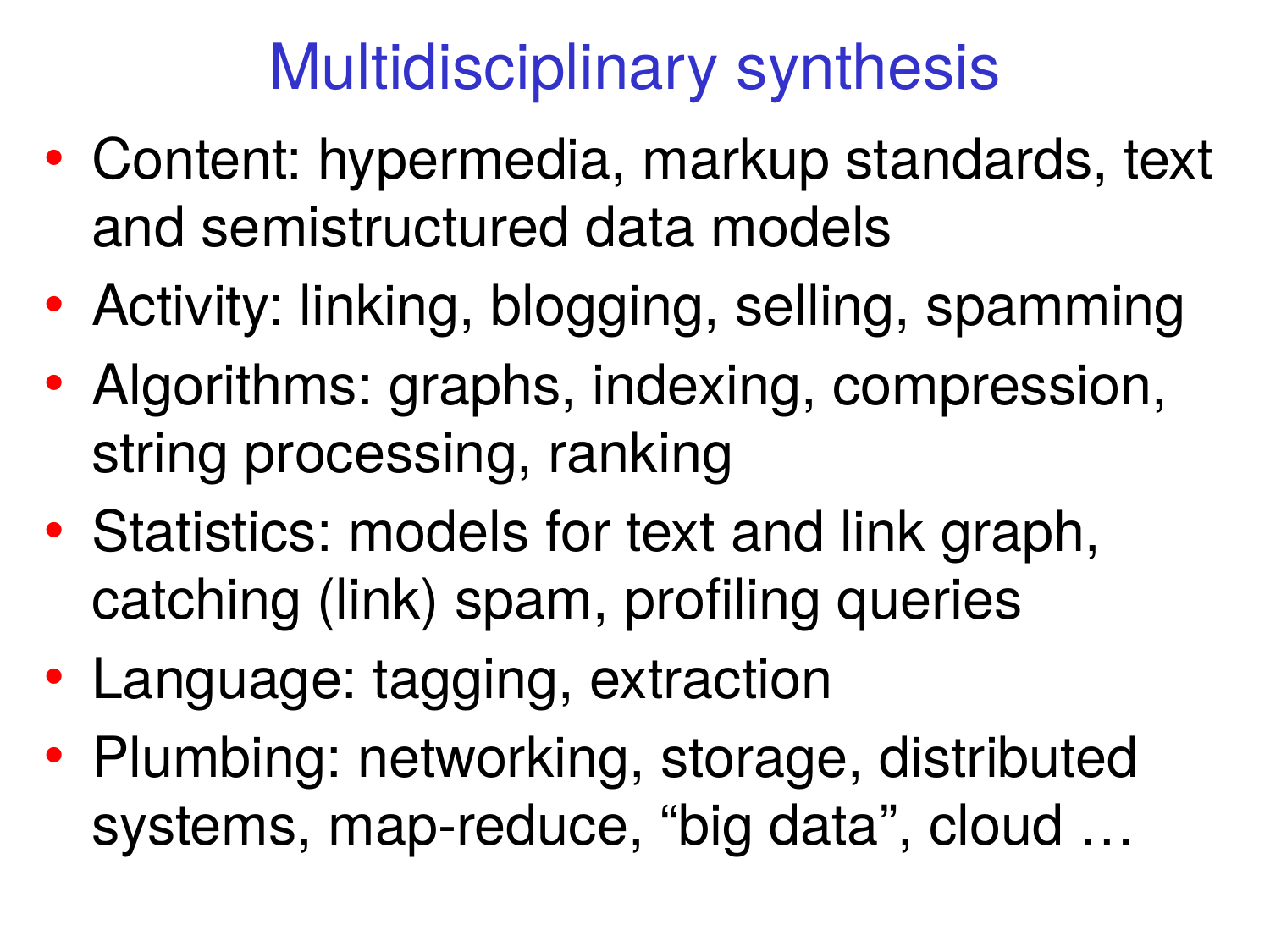

# Multidisciplinary synthesis
Content: hypermedia, markup standards, text and semistructured data models
Activity: linking, blogging, selling, spamming
Algorithms: graphs, indexing, compression, string processing, ranking
Statistics: models for text and link graph, catching (link) spam, profiling queries
Language: tagging, extraction
Plumbing: networking, storage, distributed systems, map-reduce, “big data”, cloud …